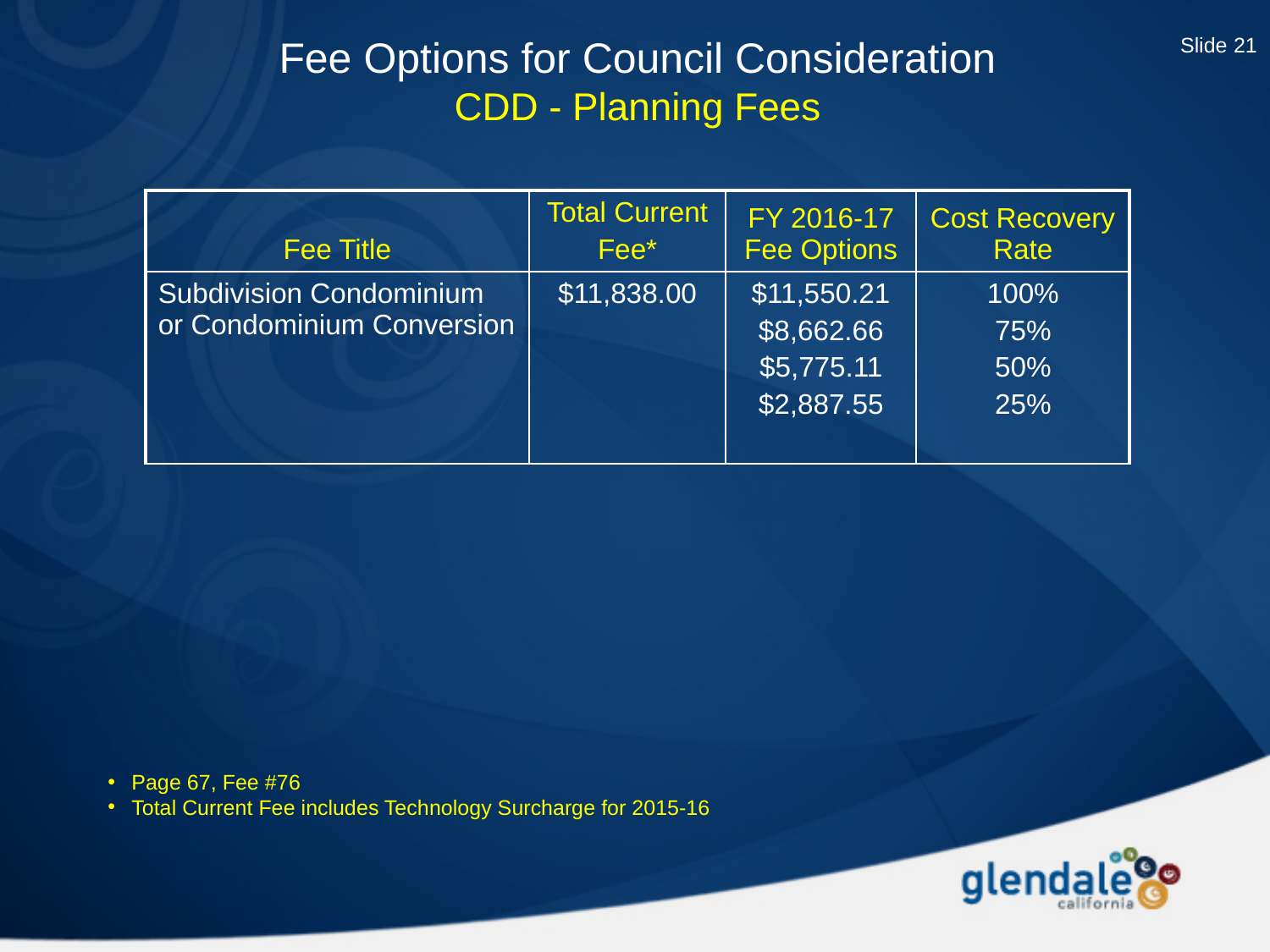

Slide 21
Fee Options for Council Consideration
CDD - Planning Fees
| Fee Title | Total Current Fee\* | FY 2016-17 Fee Options | Cost Recovery Rate |
| --- | --- | --- | --- |
| Subdivision Condominium or Condominium Conversion | $11,838.00 | $11,550.21 $8,662.66 $5,775.11 $2,887.55 | 100% 75% 50% 25% |
Page 67, Fee #76
Total Current Fee includes Technology Surcharge for 2015-16